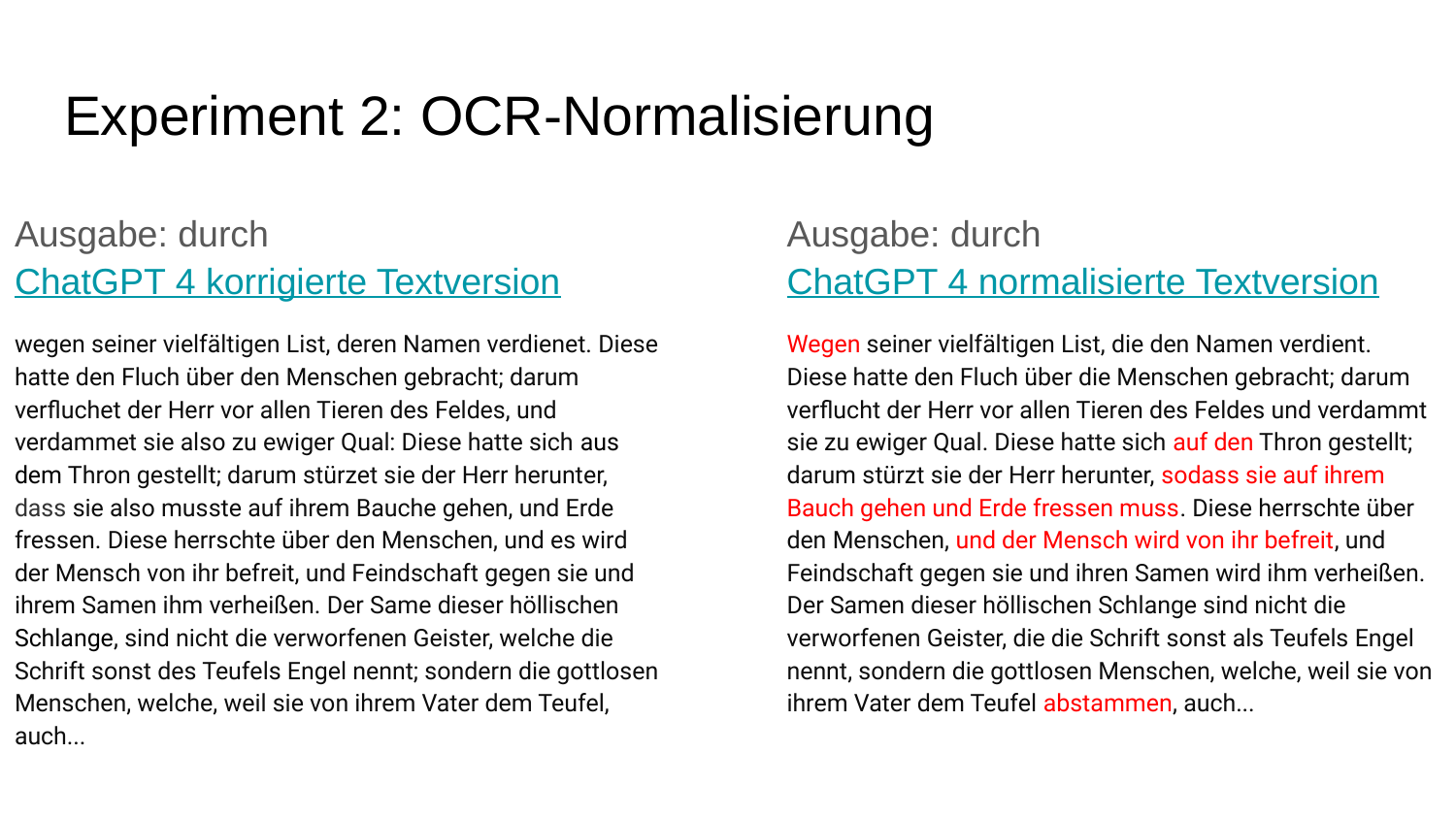

# Experiment 2: OCR-Normalisierung
Ausgabe: durch ChatGPT 4 korrigierte Textversion
wegen seiner vielfältigen List, deren Namen verdienet. Diese hatte den Fluch über den Menschen gebracht; darum verfluchet der Herr vor allen Tieren des Feldes, und verdammet sie also zu ewiger Qual: Diese hatte sich aus dem Thron gestellt; darum stürzet sie der Herr herunter, dass sie also musste auf ihrem Bauche gehen, und Erde fressen. Diese herrschte über den Menschen, und es wird der Mensch von ihr befreit, und Feindschaft gegen sie und ihrem Samen ihm verheißen. Der Same dieser höllischen Schlange, sind nicht die verworfenen Geister, welche die Schrift sonst des Teufels Engel nennt; sondern die gottlosen Menschen, welche, weil sie von ihrem Vater dem Teufel, auch...
Ausgabe: durch ChatGPT 4 normalisierte Textversion
Wegen seiner vielfältigen List, die den Namen verdient. Diese hatte den Fluch über die Menschen gebracht; darum verflucht der Herr vor allen Tieren des Feldes und verdammt sie zu ewiger Qual. Diese hatte sich auf den Thron gestellt; darum stürzt sie der Herr herunter, sodass sie auf ihrem Bauch gehen und Erde fressen muss. Diese herrschte über den Menschen, und der Mensch wird von ihr befreit, und Feindschaft gegen sie und ihren Samen wird ihm verheißen. Der Samen dieser höllischen Schlange sind nicht die verworfenen Geister, die die Schrift sonst als Teufels Engel nennt, sondern die gottlosen Menschen, welche, weil sie von ihrem Vater dem Teufel abstammen, auch...